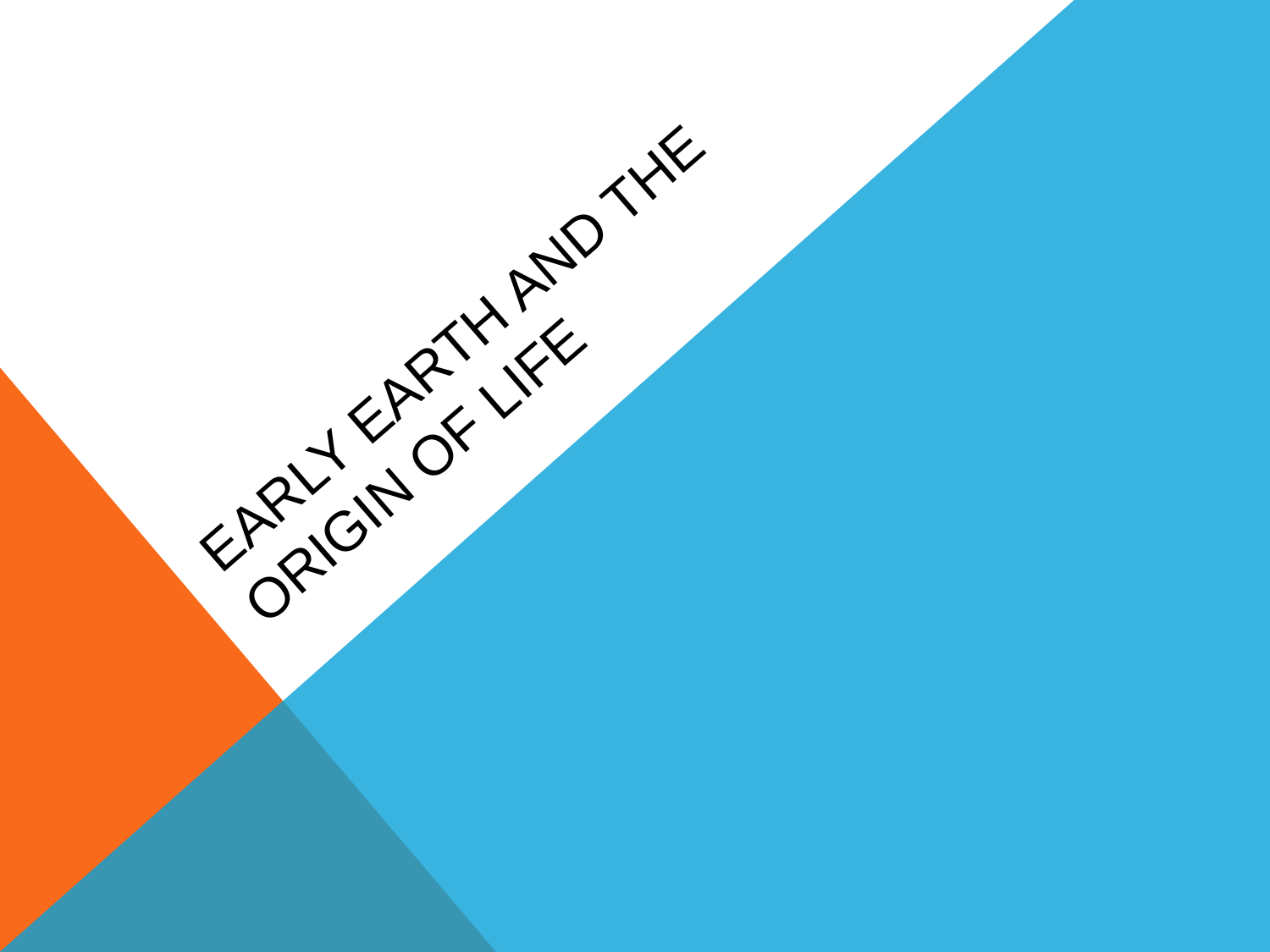

# EARLY EARTH AND THE ORIGIN OF LIFE